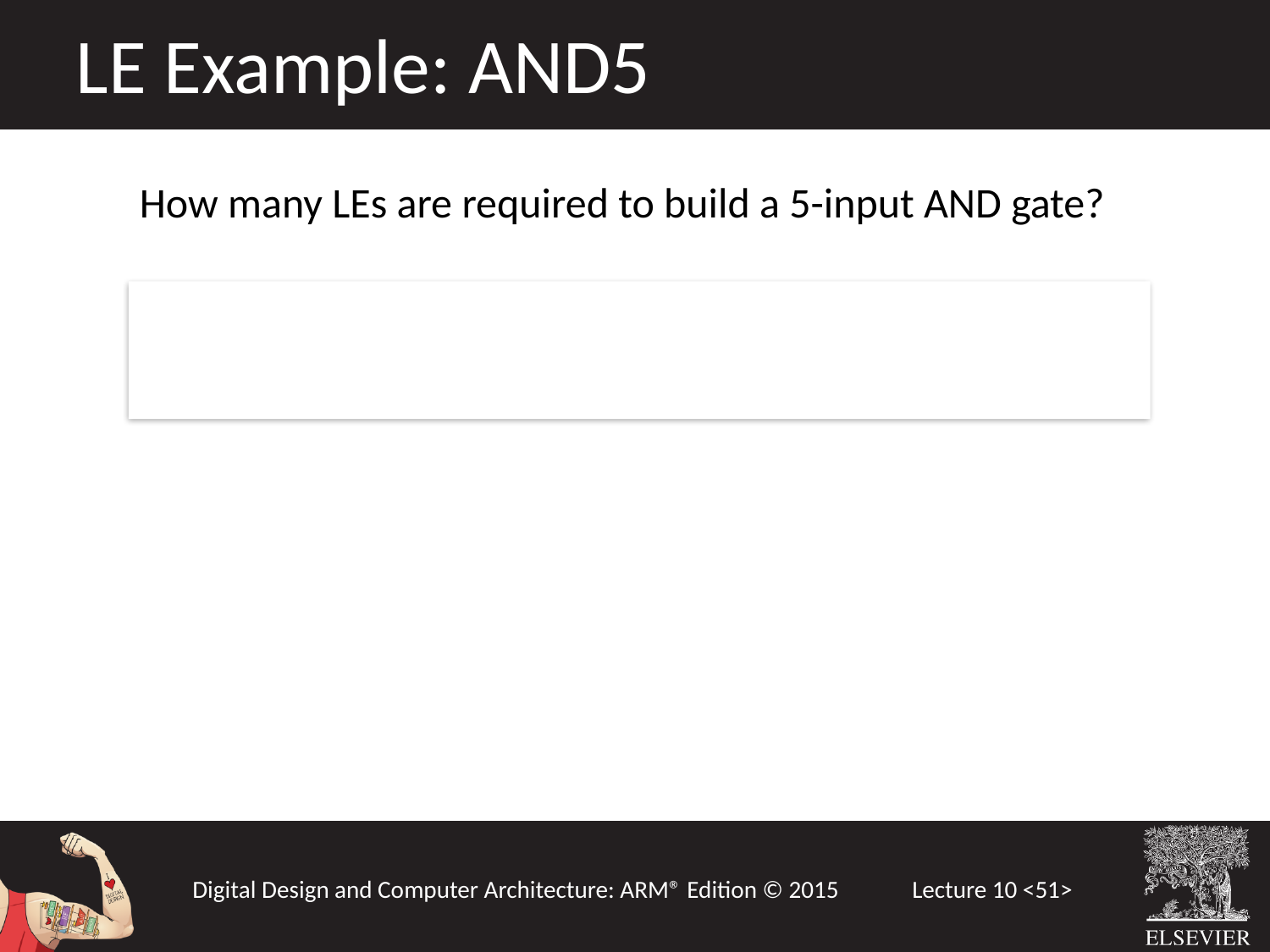

LE Example: AND5

How many LEs are required to build a 5-input AND gate?

Solution: 2.  First performs AND4 (function of 4 variables).  Second performs AND2 of the first result and the 5th input.